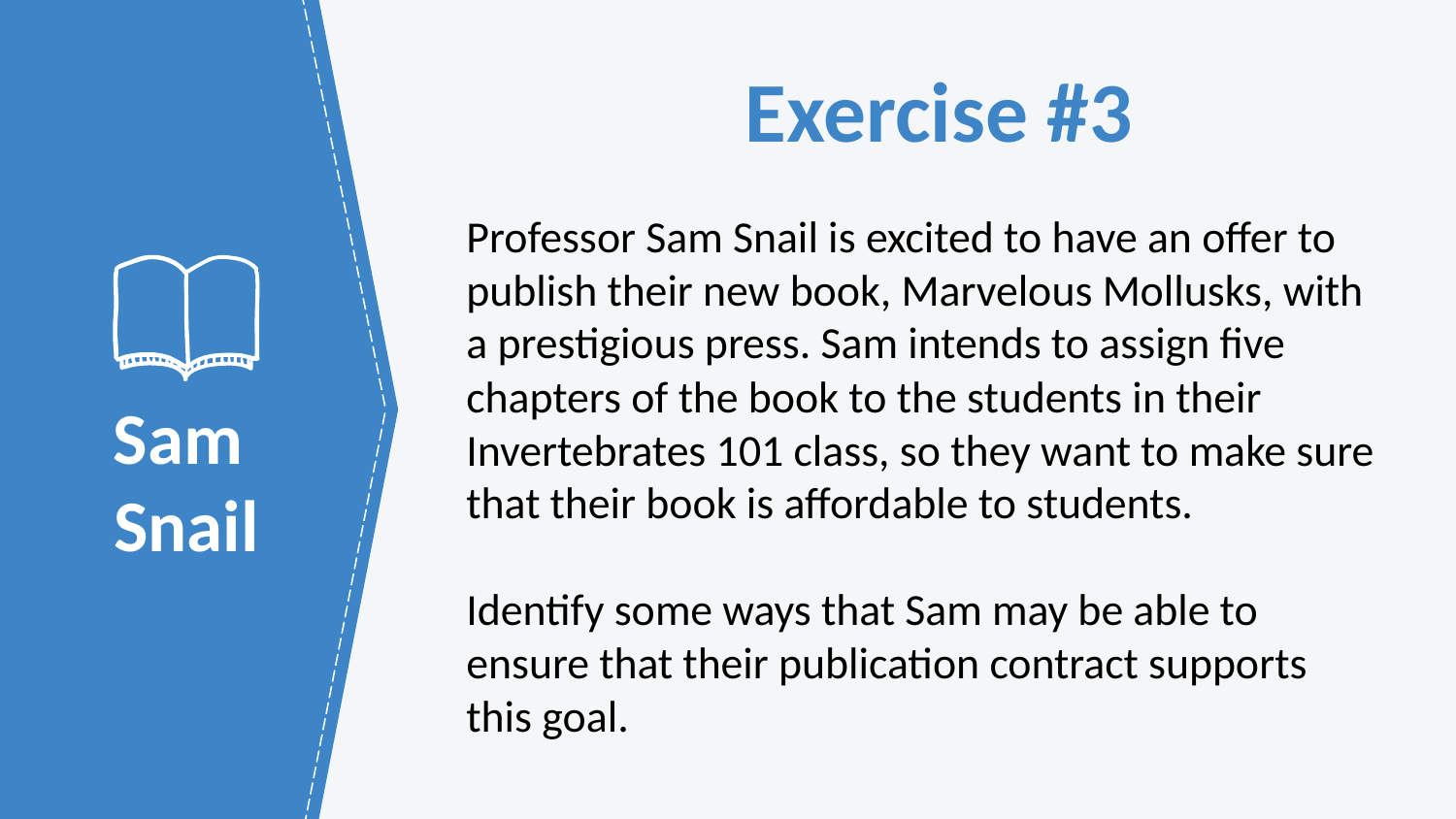

Exercise #3
Professor Sam Snail is excited to have an offer to publish their new book, Marvelous Mollusks, with a prestigious press. Sam intends to assign five chapters of the book to the students in their Invertebrates 101 class, so they want to make sure that their book is affordable to students.

Identify some ways that Sam may be able to ensure that their publication contract supports this goal.

Sam
Snail